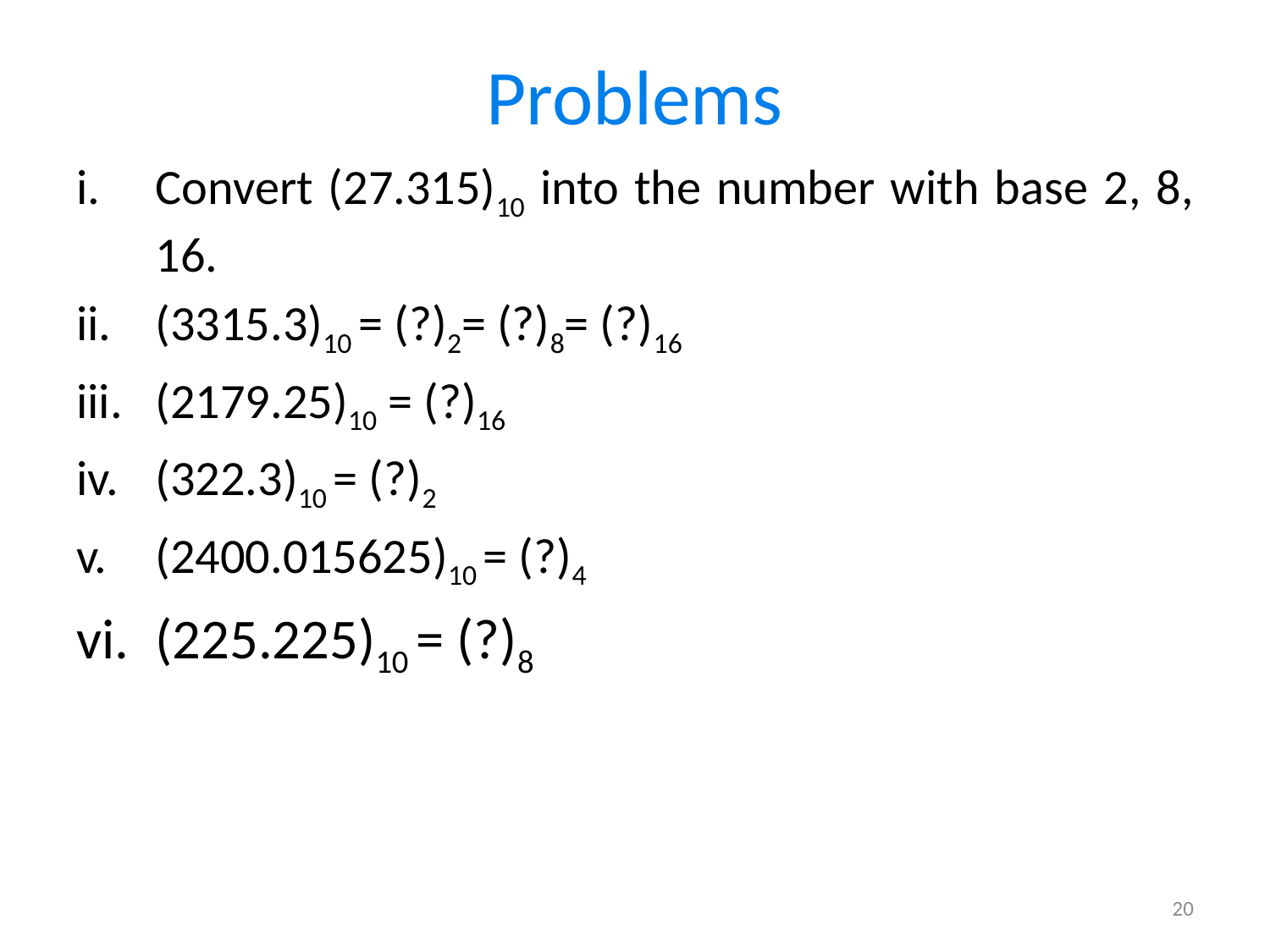

# Problems
Convert (27.315)10 into the number with base 2, 8, 16.
(3315.3)10 = (?)2= (?)8= (?)16
(2179.25)10 = (?)16
(322.3)10 = (?)2
(2400.015625)10 = (?)4
(225.225)10 = (?)8

20